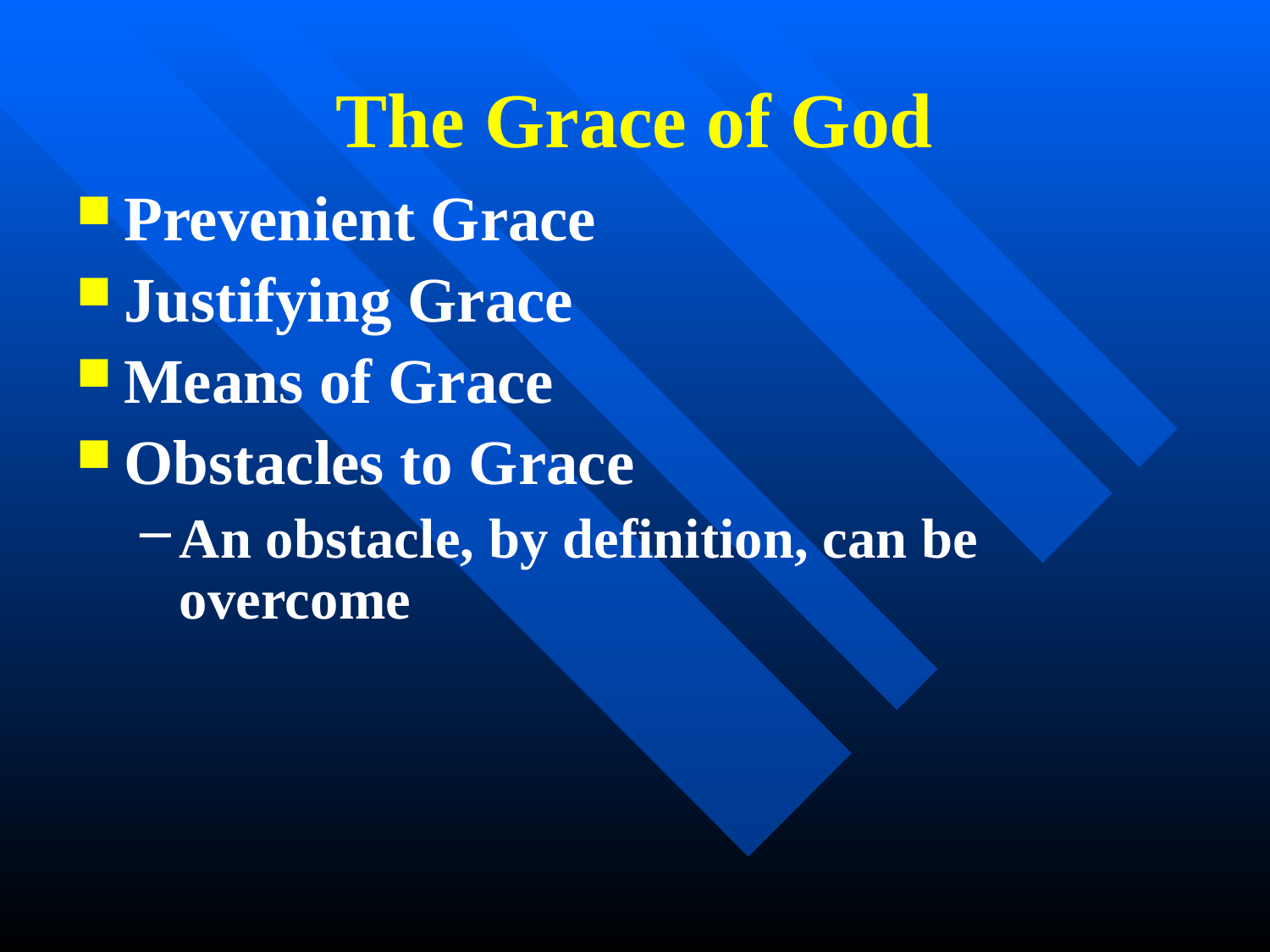

# The Grace of God
Prevenient Grace
Justifying Grace
Means of Grace
Obstacles to Grace
An obstacle, by definition, can be overcome